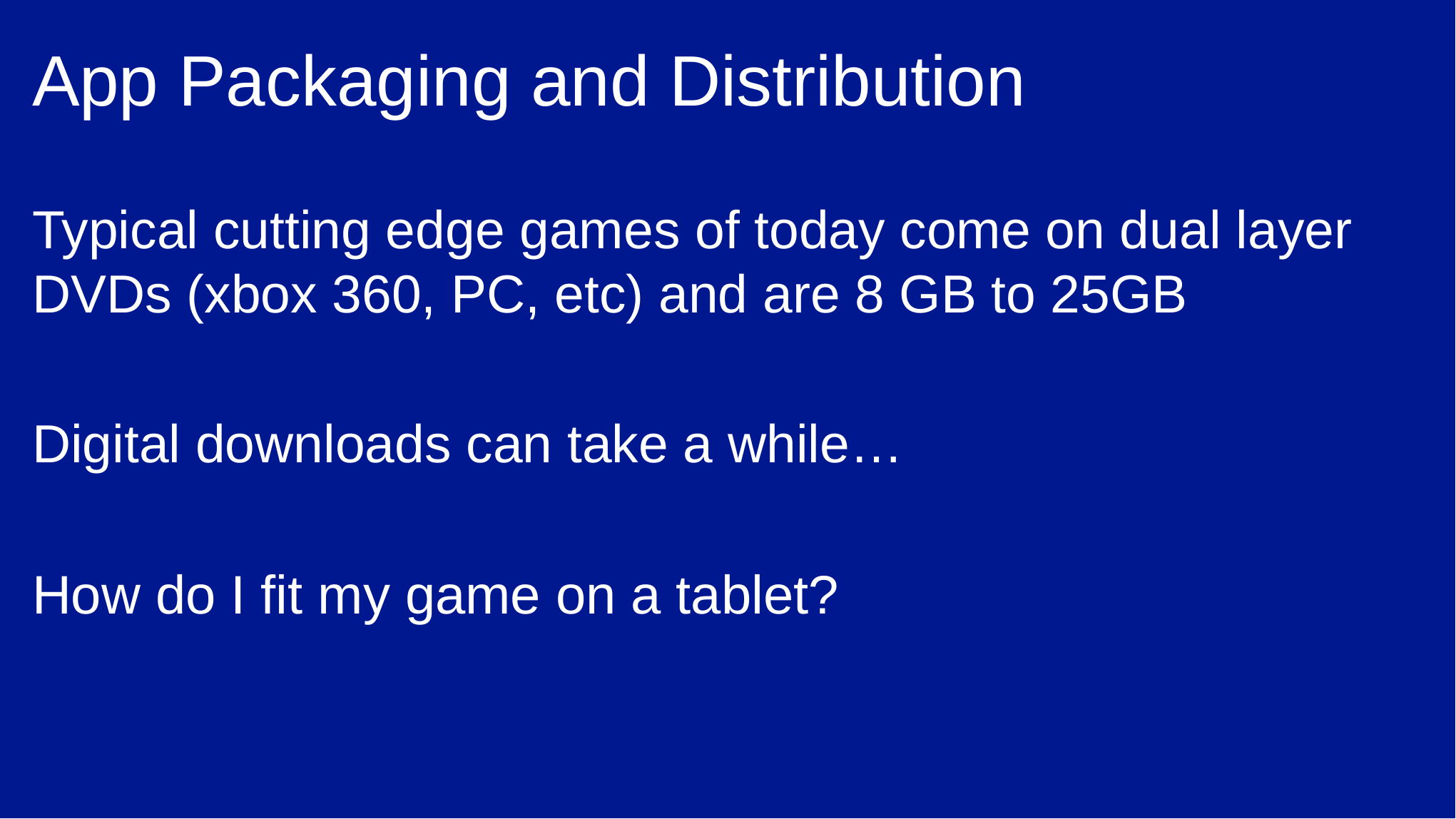

# App Packaging and Distribution
Typical cutting edge games of today come on dual layer DVDs (xbox 360, PC, etc) and are 8 GB to 25GB

Digital downloads can take a while…

How do I fit my game on a tablet?